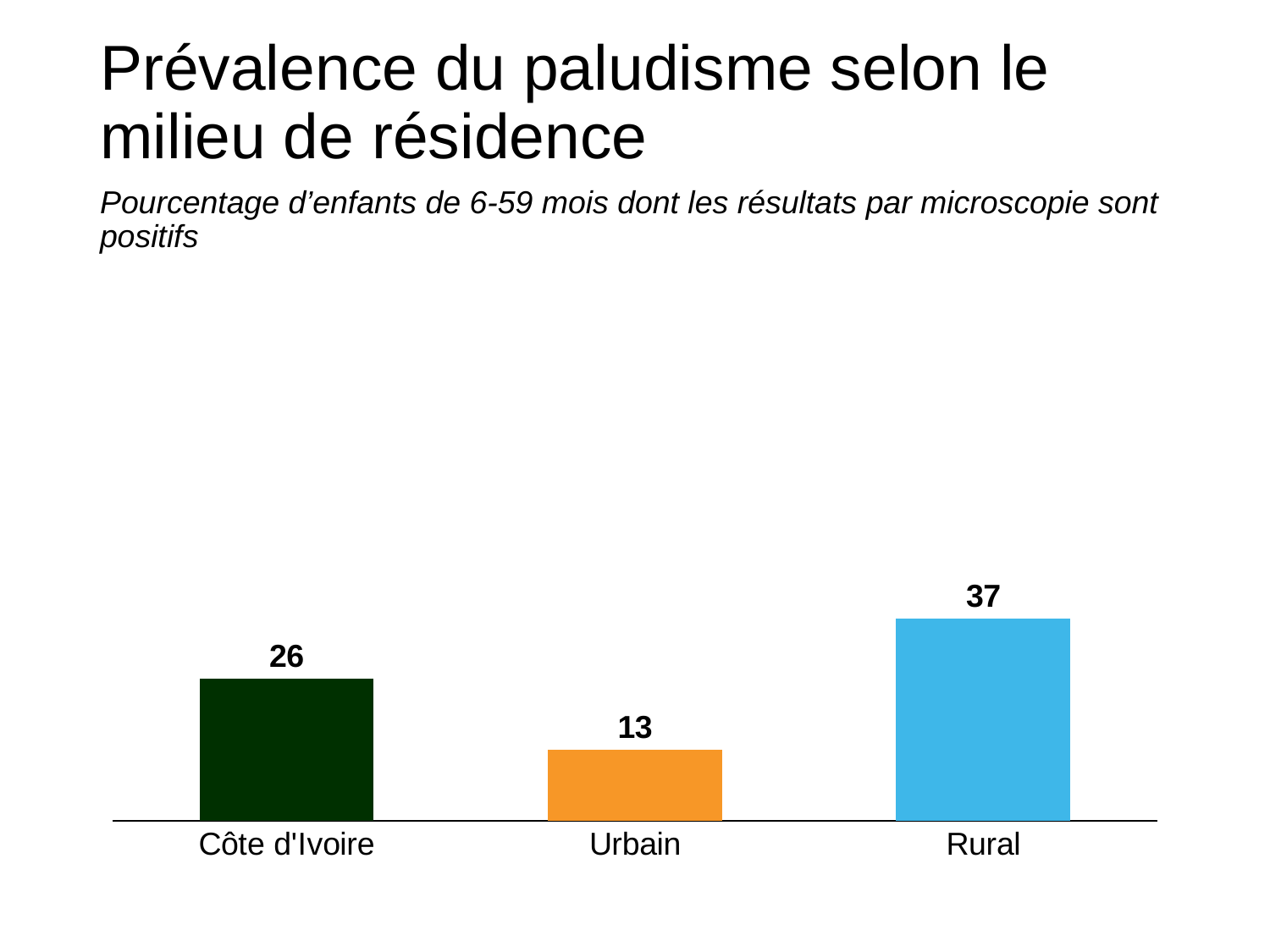

# Prévalence du paludisme selon le milieu de résidence
Pourcentage d’enfants de 6-59 mois dont les résultats par microscopie sont positifs

### Chart

| Category | Côte d'Ivoire |
|---|---|
| Côte d'Ivoire | 26.0 |
| Urbain | 13.0 |
| Rural | 37.0 |